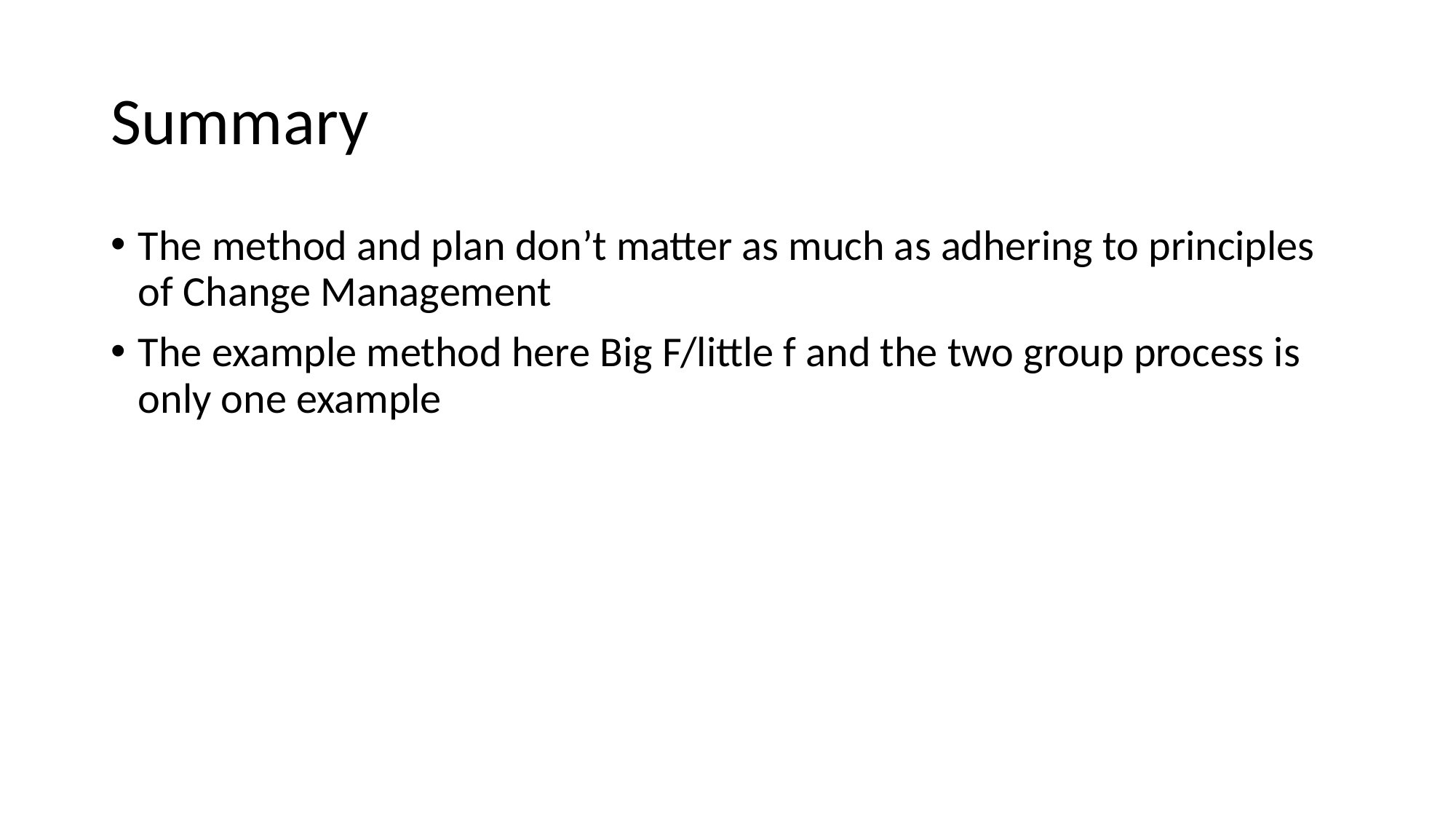

# Summary
The method and plan don’t matter as much as adhering to principles of Change Management
The example method here Big F/little f and the two group process is only one example